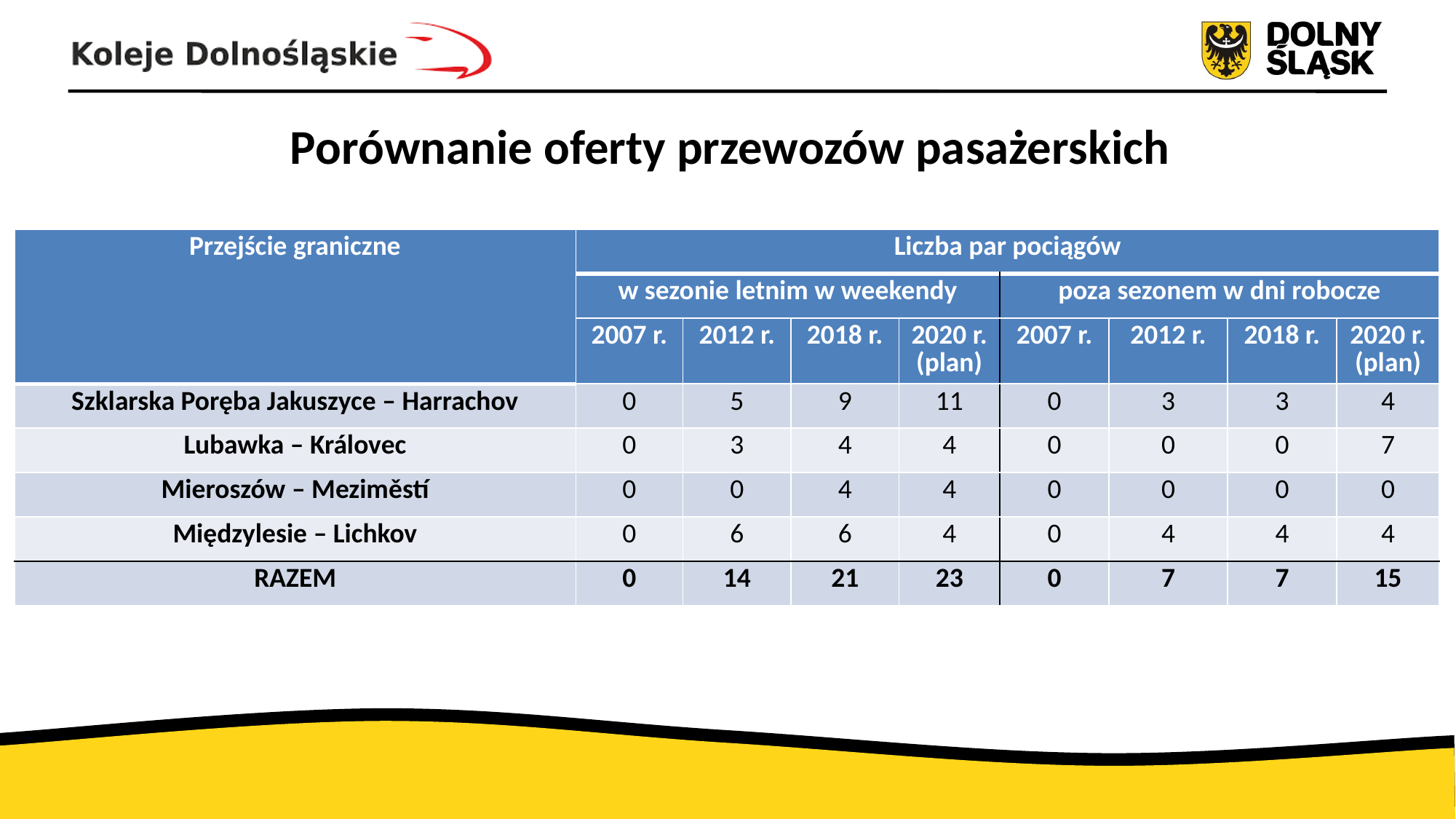

# Porównanie oferty przewozów pasażerskich
| Przejście graniczne | Liczba par pociągów |  |  |  |  |  |  |  |
| --- | --- | --- | --- | --- | --- | --- | --- | --- |
|  | w sezonie letnim w weekendy |  |  |  | poza sezonem w dni robocze |  |  |  |
|  | 2007 r. | 2012 r. | 2018 r. | 2020 r. (plan) | 2007 r. | 2012 r. | 2018 r. | 2020 r. (plan) |
| Szklarska Poręba Jakuszyce – Harrachov | 0 | 5 | 9 | 11 | 0 | 3 | 3 | 4 |
| Lubawka – Královec | 0 | 3 | 4 | 4 | 0 | 0 | 0 | 7 |
| Mieroszów – Meziměstí | 0 | 0 | 4 | 4 | 0 | 0 | 0 | 0 |
| Międzylesie – Lichkov | 0 | 6 | 6 | 4 | 0 | 4 | 4 | 4 |
| RAZEM | 0 | 14 | 21 | 23 | 0 | 7 | 7 | 15 |